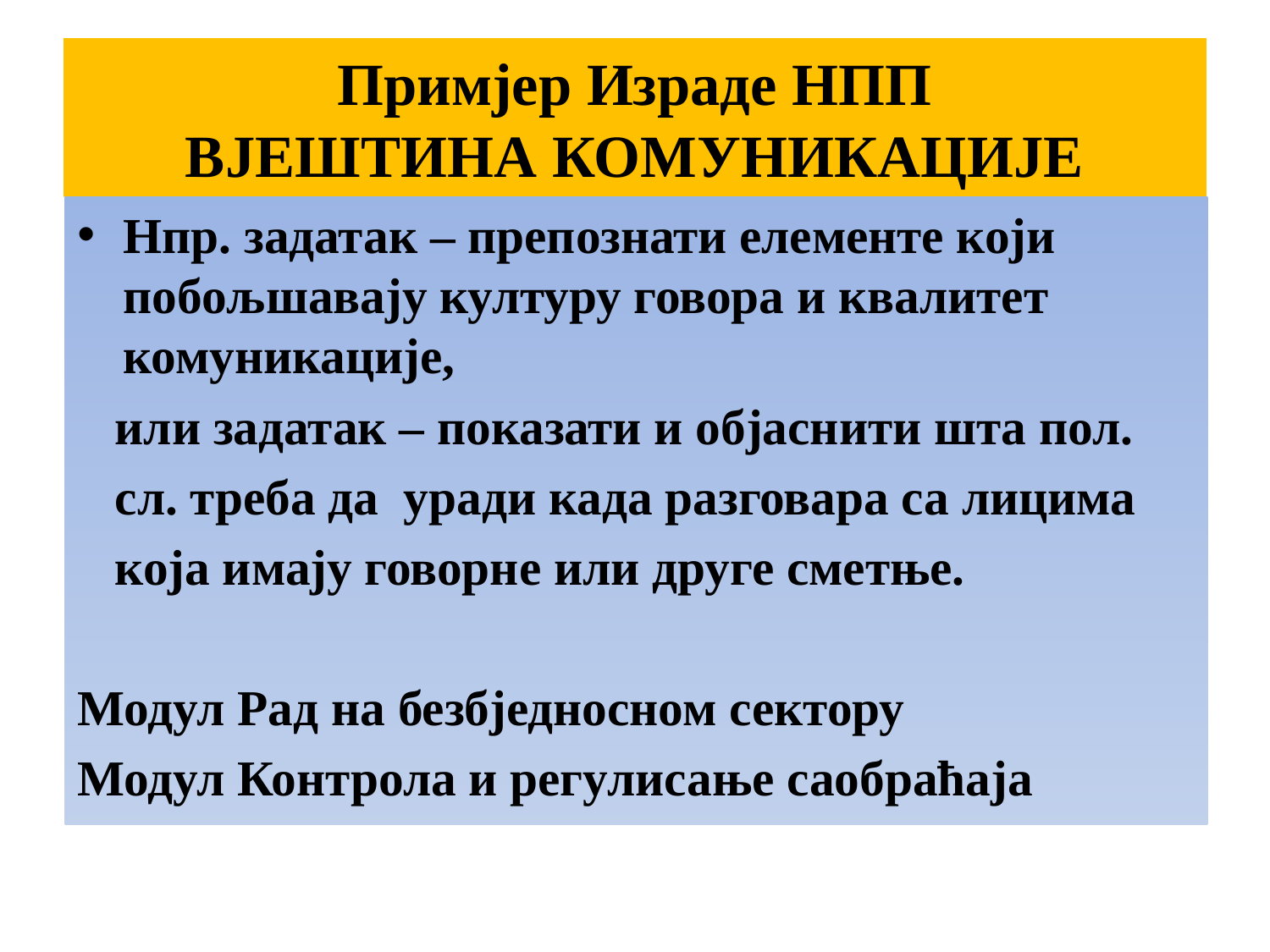

# Примјер Израде НПП ВЈЕШТИНА КОМУНИКАЦИЈЕ
Нпр. задатак – препознати елементе који побољшавају културу говора и квалитет комуникације,
   или задатак – показати и објаснити шта пол.
   сл. треба да  уради када разговара са лицима
   која имају говорне или друге сметње.

Модул Рад на безбједносном сектору
Модул Контрола и регулисање саобраћаја